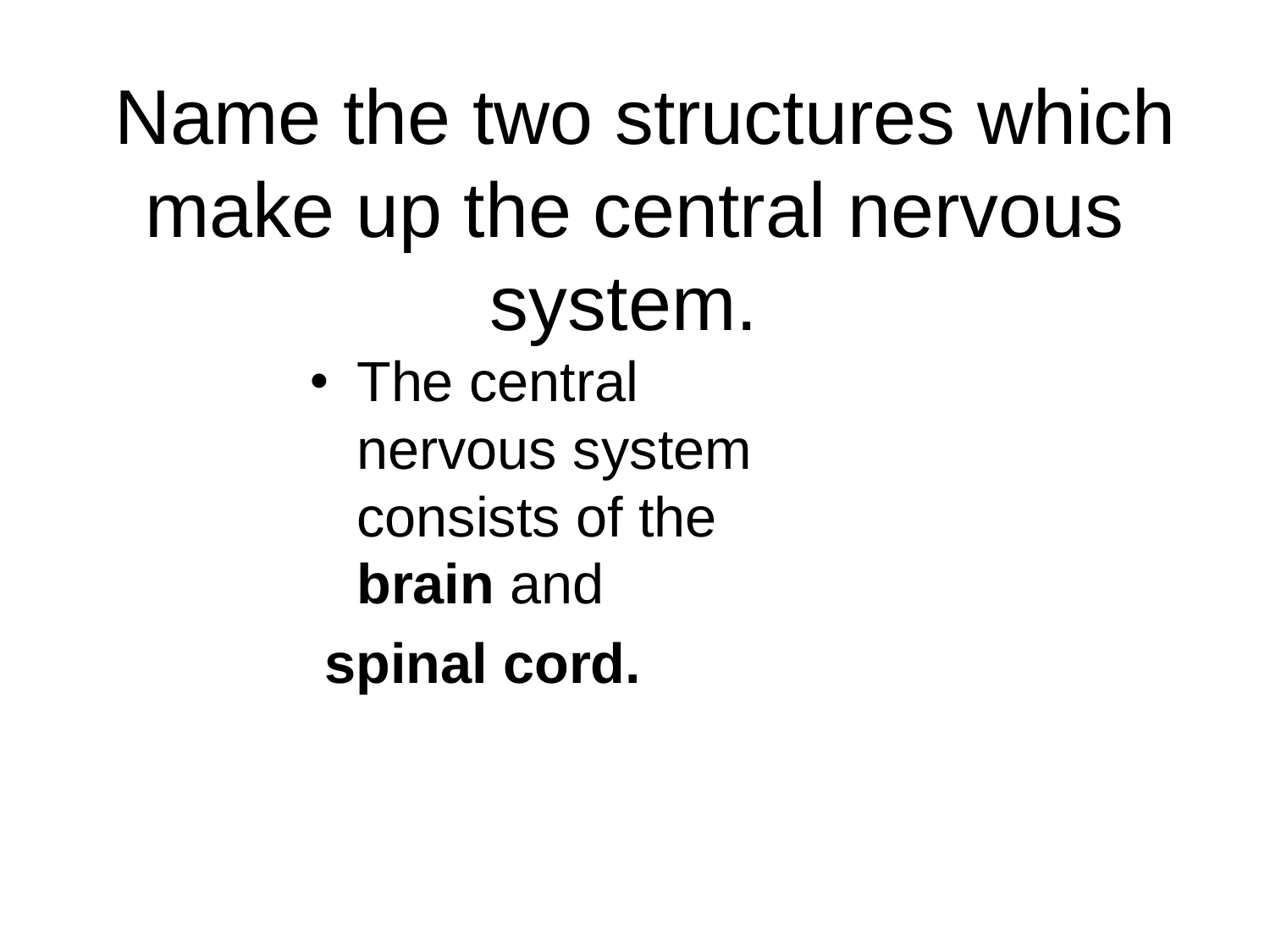

# Name the two structures which make up the central nervous system.

The central nervous system consists of the brain and
 spinal cord.